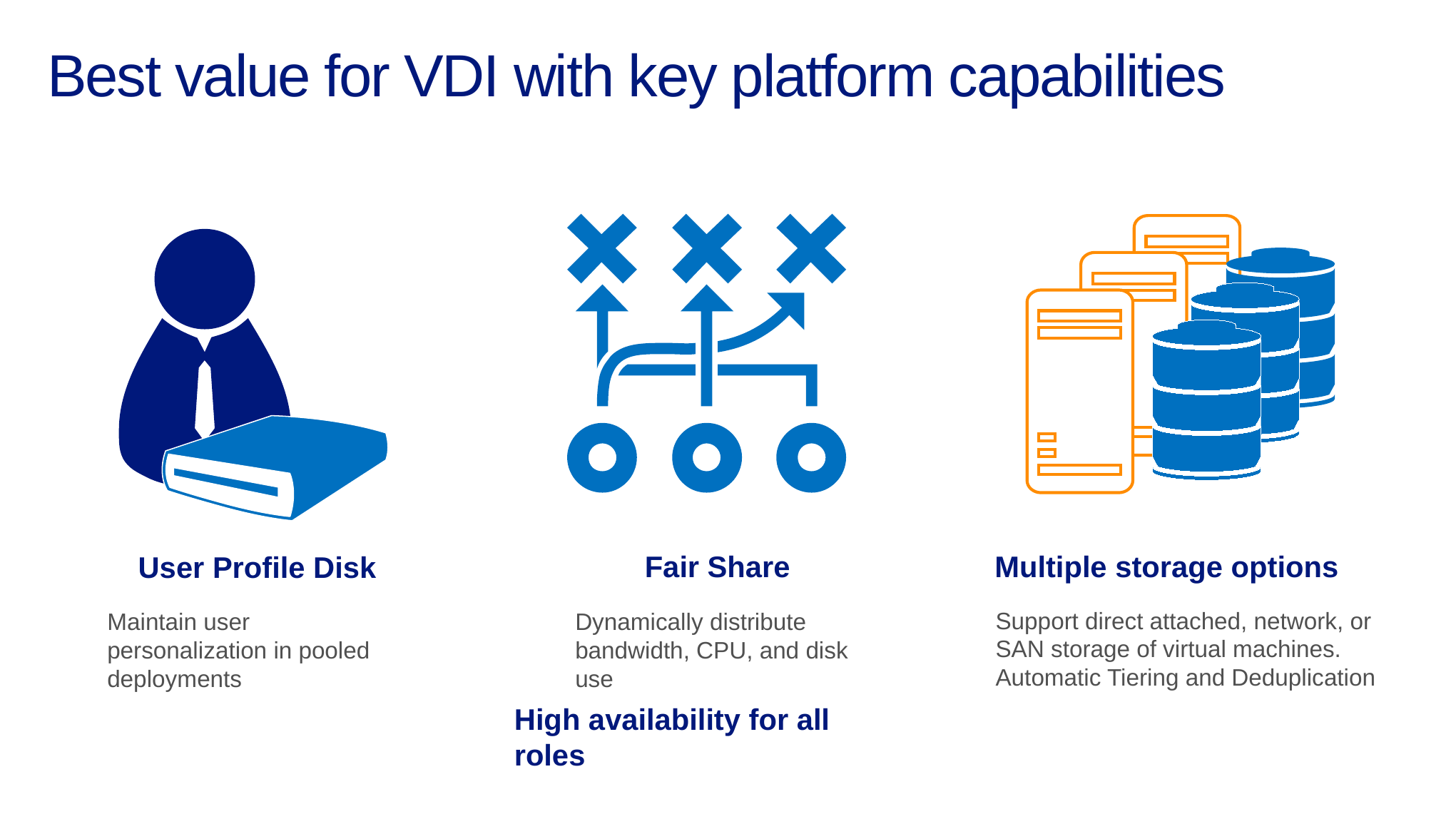

# Best value for VDI with key platform capabilities

Fair Share
User Profile Disk
Multiple storage options
Support direct attached, network, or SAN storage of virtual machines. Automatic Tiering and Deduplication
Maintain user personalization in pooled deployments
Dynamically distribute bandwidth, CPU, and disk use
High availability for all roles